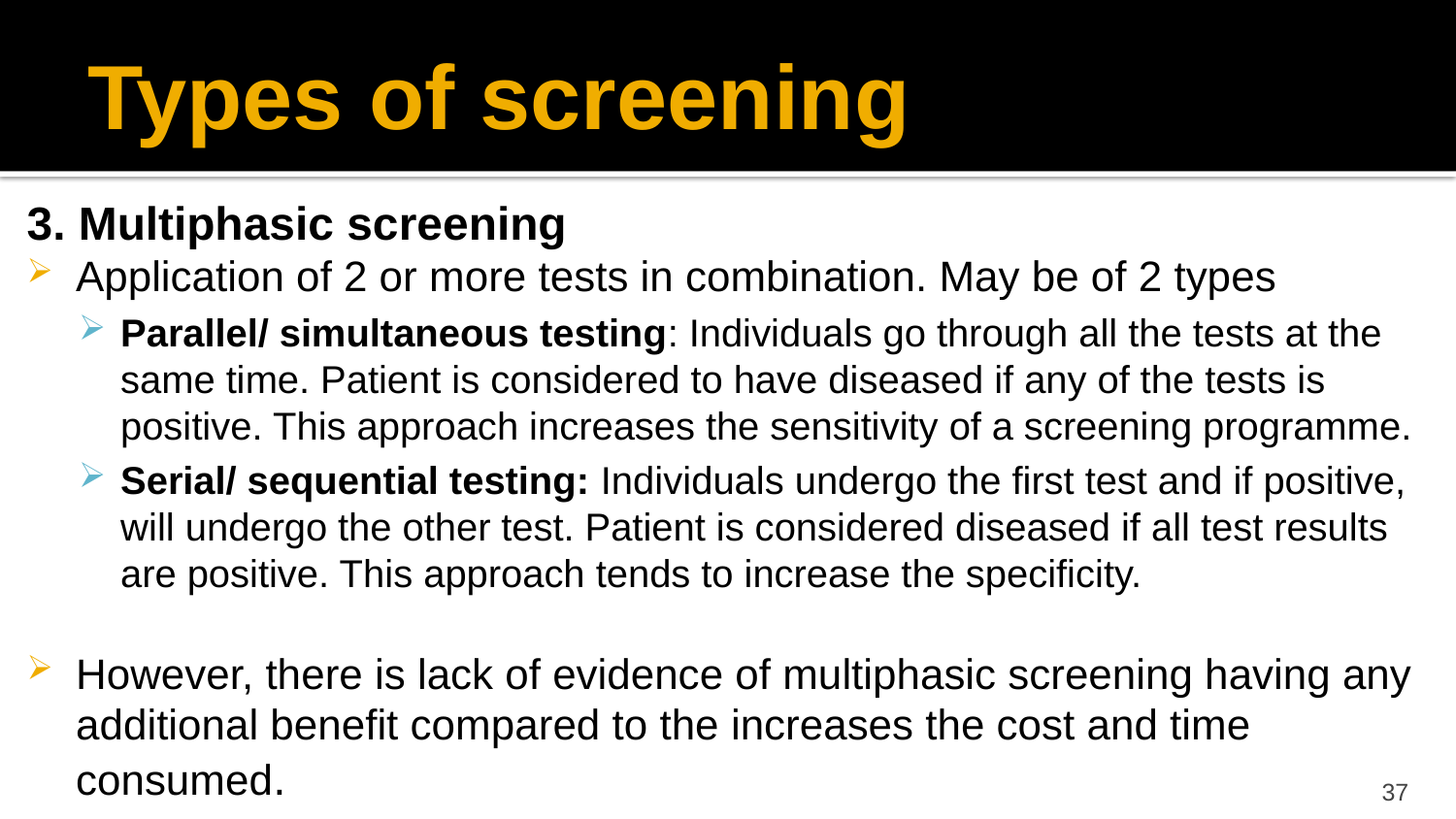

# Types of screening
3. Multiphasic screening
Application of 2 or more tests in combination. May be of 2 types
Parallel/ simultaneous testing: Individuals go through all the tests at the same time. Patient is considered to have diseased if any of the tests is positive. This approach increases the sensitivity of a screening programme.
Serial/ sequential testing: Individuals undergo the first test and if positive, will undergo the other test. Patient is considered diseased if all test results are positive. This approach tends to increase the specificity.

However, there is lack of evidence of multiphasic screening having any additional benefit compared to the increases the cost and time consumed.

37